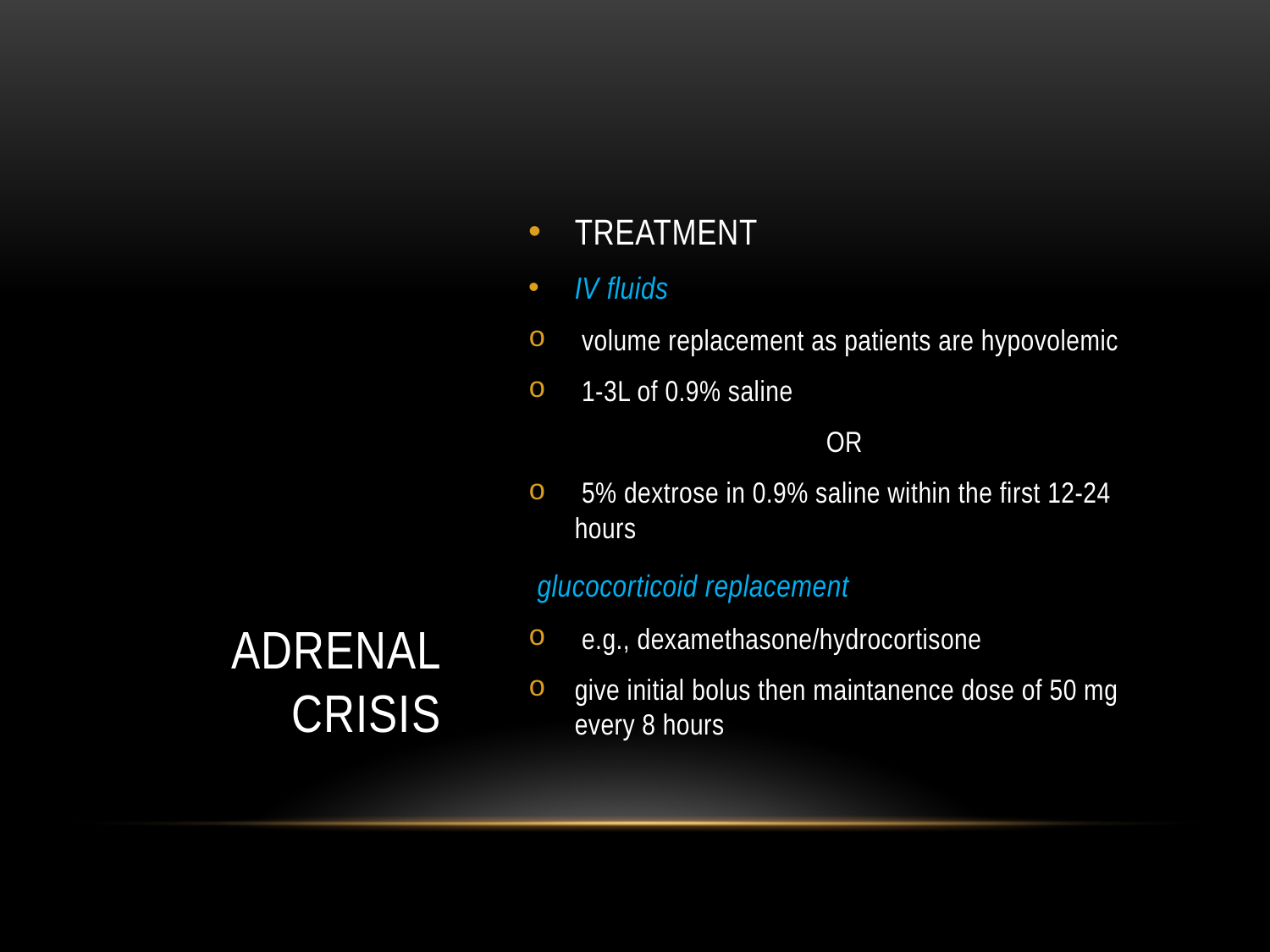

# ADRENAL CRISIS
TREATMENT
IV fluids
 volume replacement as patients are hypovolemic
 1-3L of 0.9% saline
OR
 5% dextrose in 0.9% saline within the first 12-24 hours
 glucocorticoid replacement
 e.g., dexamethasone/hydrocortisone
give initial bolus then maintanence dose of 50 mg every 8 hours